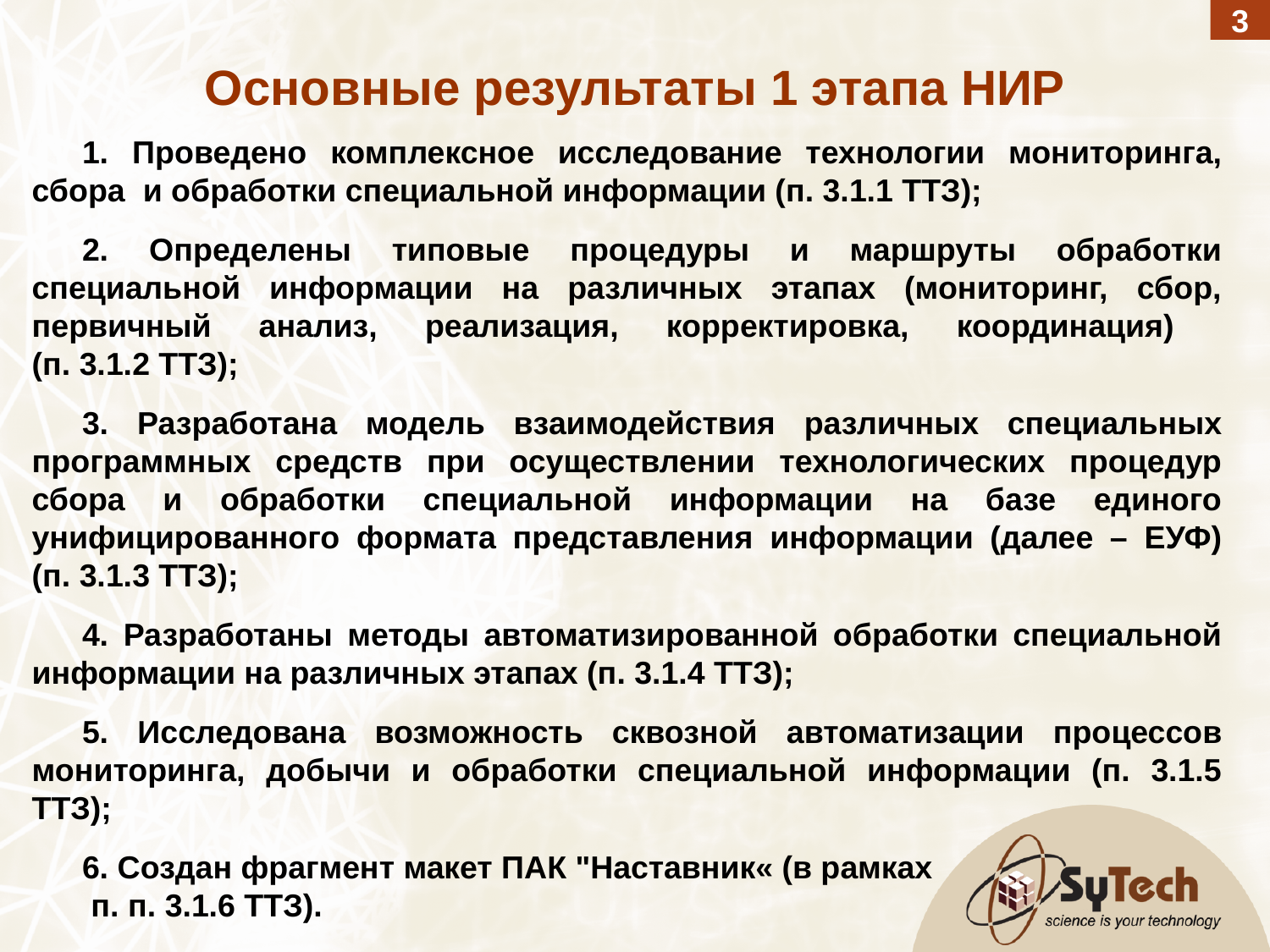

3
Основные результаты 1 этапа НИР
1. Проведено комплексное исследование технологии мониторинга, сбора  и обработки специальной информации (п. 3.1.1 ТТЗ);
2. Определены типовые процедуры и маршруты обработки специальной информации на различных этапах (мониторинг, сбор, первичный анализ, реализация, корректировка, координация)
(п. 3.1.2 ТТЗ);
3. Разработана модель взаимодействия различных специальных программных средств при осуществлении технологических процедур сбора и обработки специальной информации на базе единого унифицированного формата представления информации (далее – ЕУФ) (п. 3.1.3 ТТЗ);
4. Разработаны методы автоматизированной обработки специальной информации на различных этапах (п. 3.1.4 ТТЗ);
5. Исследована возможность сквозной автоматизации процессов мониторинга, добычи и обработки специальной информации (п. 3.1.5 ТТЗ);
6. Создан фрагмент макет ПАК "Наставник« (в рамках
 п. п. 3.1.6 ТТЗ).